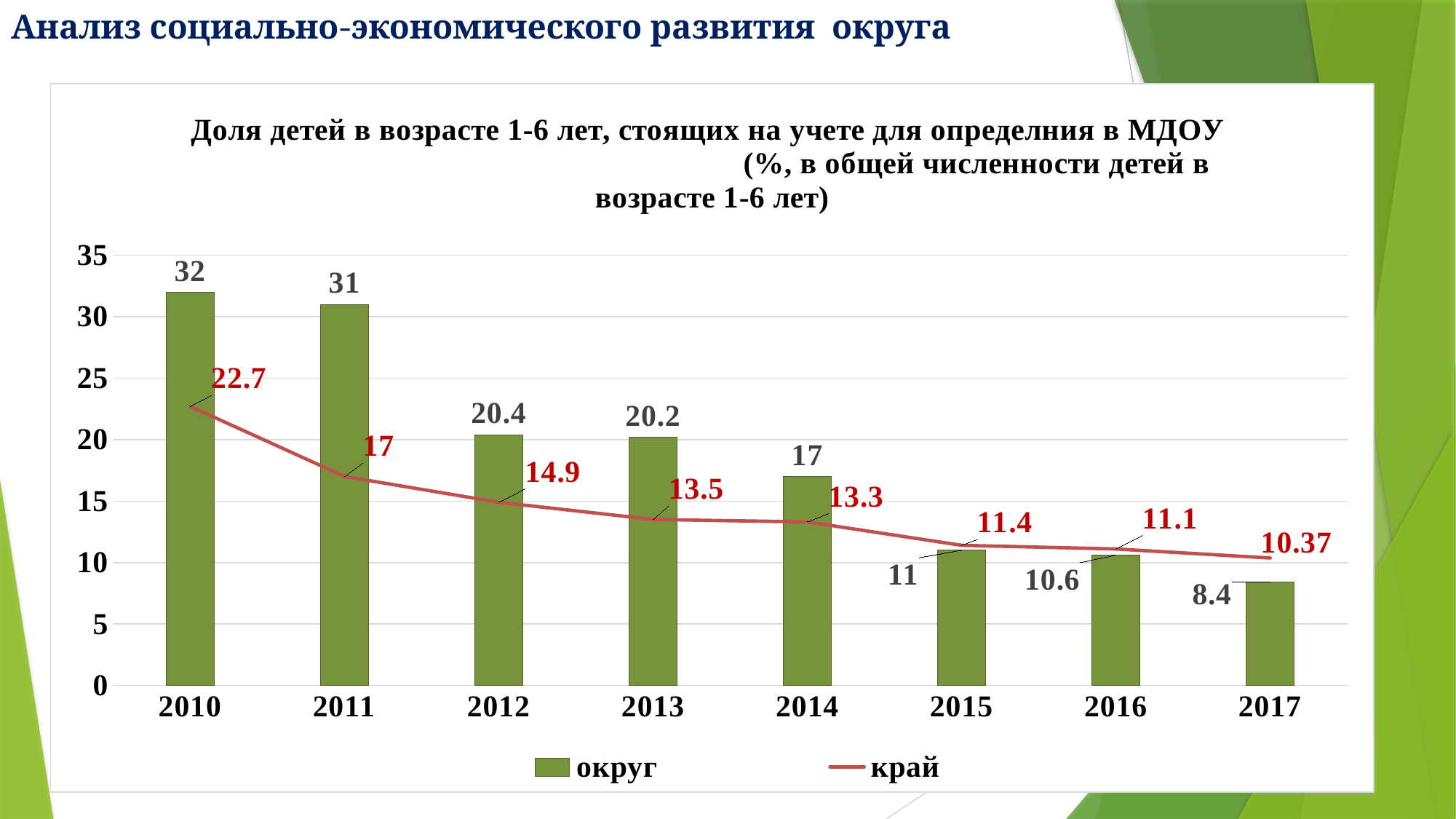

# Анализ социально-экономического развития  округа

### Chart: Доля детей в возрасте 1-6 лет, стоящих на учете для определния в МДОУ                                                                     (%, в общей численности детей в возрасте 1-6 лет)

| Category | округ | край |
|---|---|---|
| 2010 | 32.0 | 22.7 |
| 2011 | 31.0 | 17.0 |
| 2012 | 20.4 | 14.9 |
| 2013 | 20.2 | 13.5 |
| 2014 | 17.0 | 13.3 |
| 2015 | 11.0 | 11.4 |
| 2016 | 10.6 | 11.1 |
| 2017 | 8.4 | 10.370000000000001 |